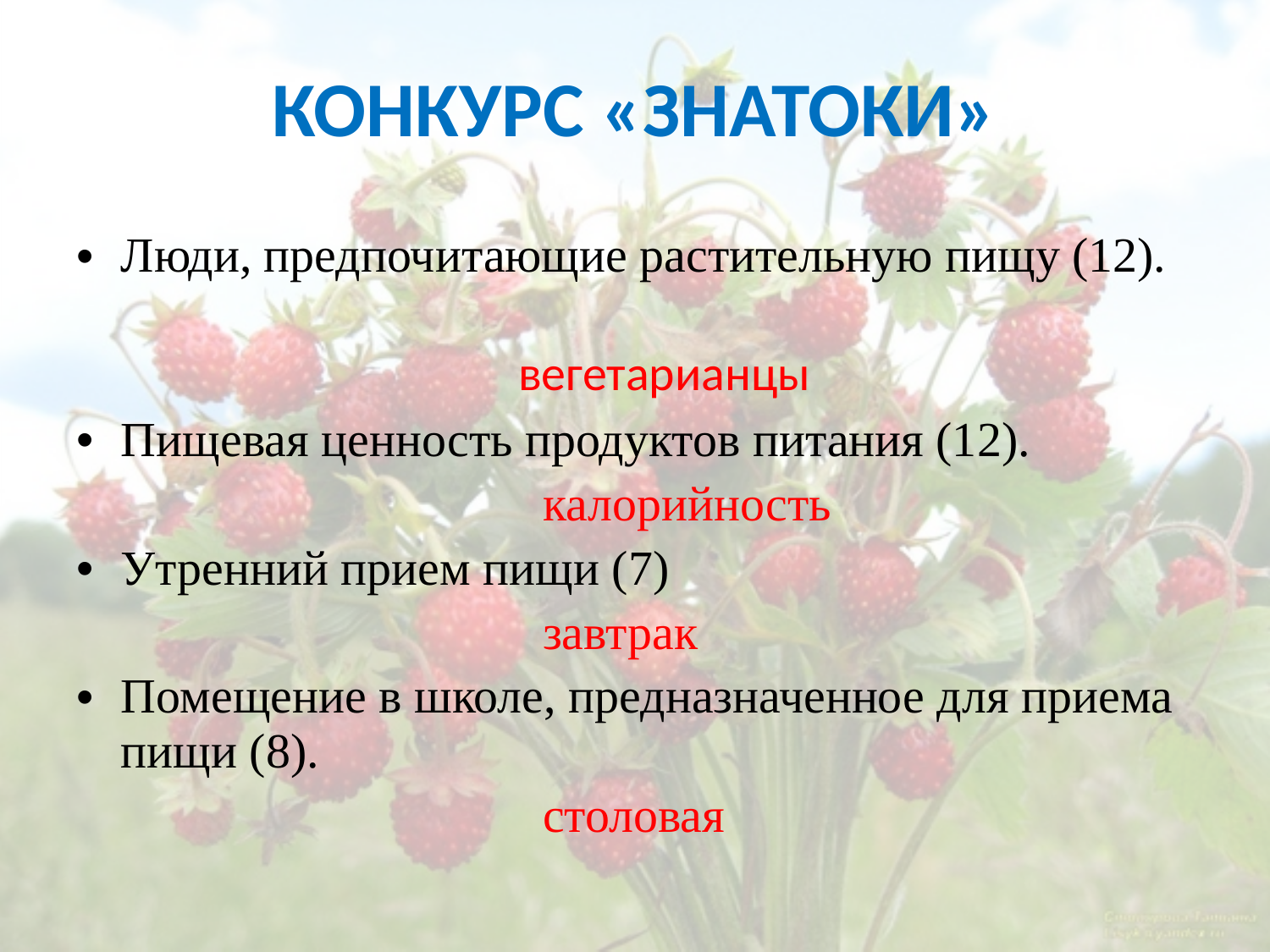

# КОНКУРС «ЗНАТОКИ»
Люди, предпочитающие растительную пищу (12).
                                    вегетарианцы
Пищевая ценность продуктов питания (12).
                                      калорийность
Утренний прием пищи (7)
                                      завтрак
Помещение в школе, предназначенное для приема пищи (8).
                                      столовая